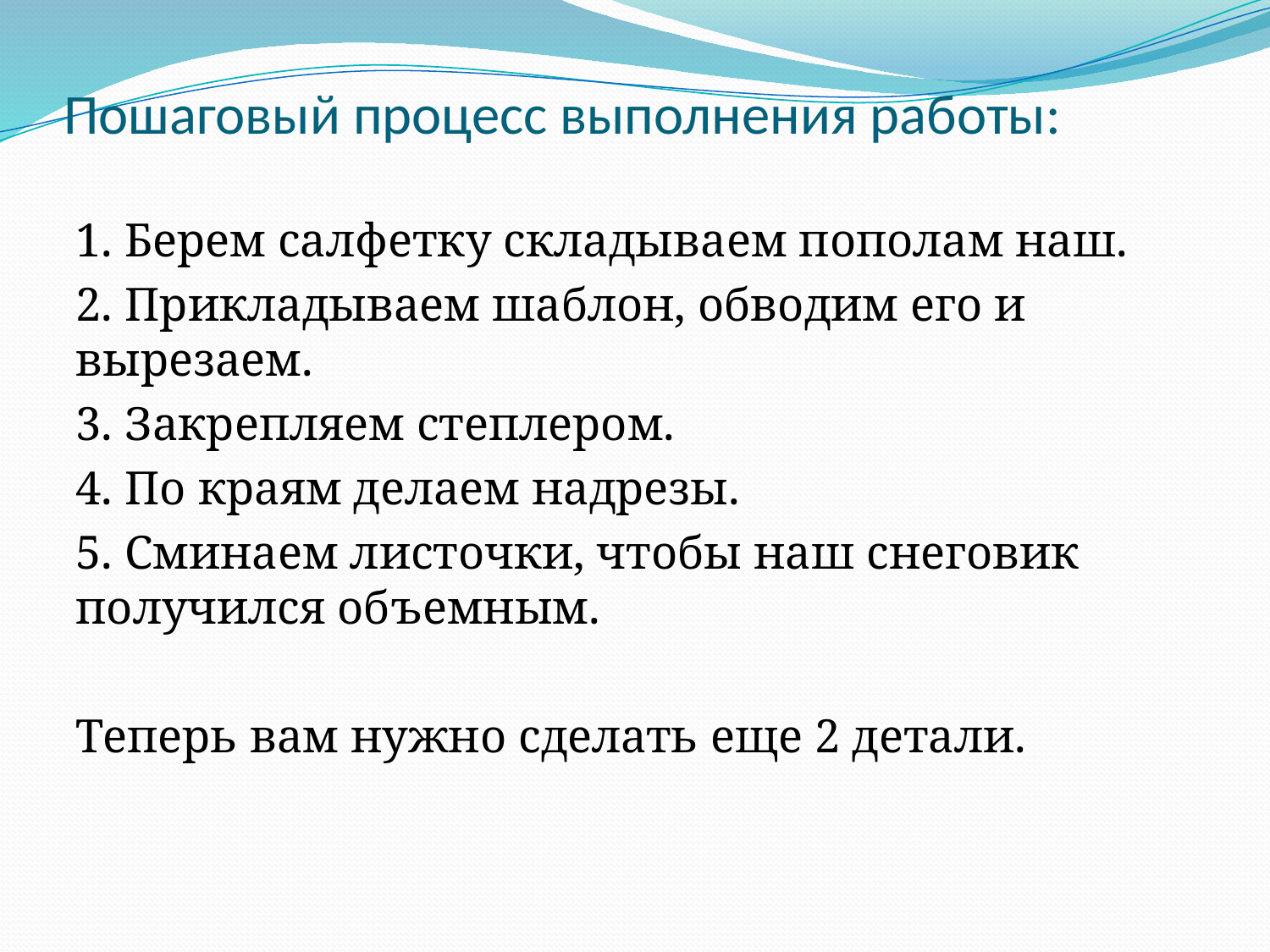

# Пошаговый процесс выполнения работы:
1. Берем салфетку складываем пополам наш.
2. Прикладываем шаблон, обводим его и вырезаем.
3. Закрепляем степлером.
4. По краям делаем надрезы.
5. Сминаем листочки, чтобы наш снеговик получился объемным.

Теперь вам нужно сделать еще 2 детали.